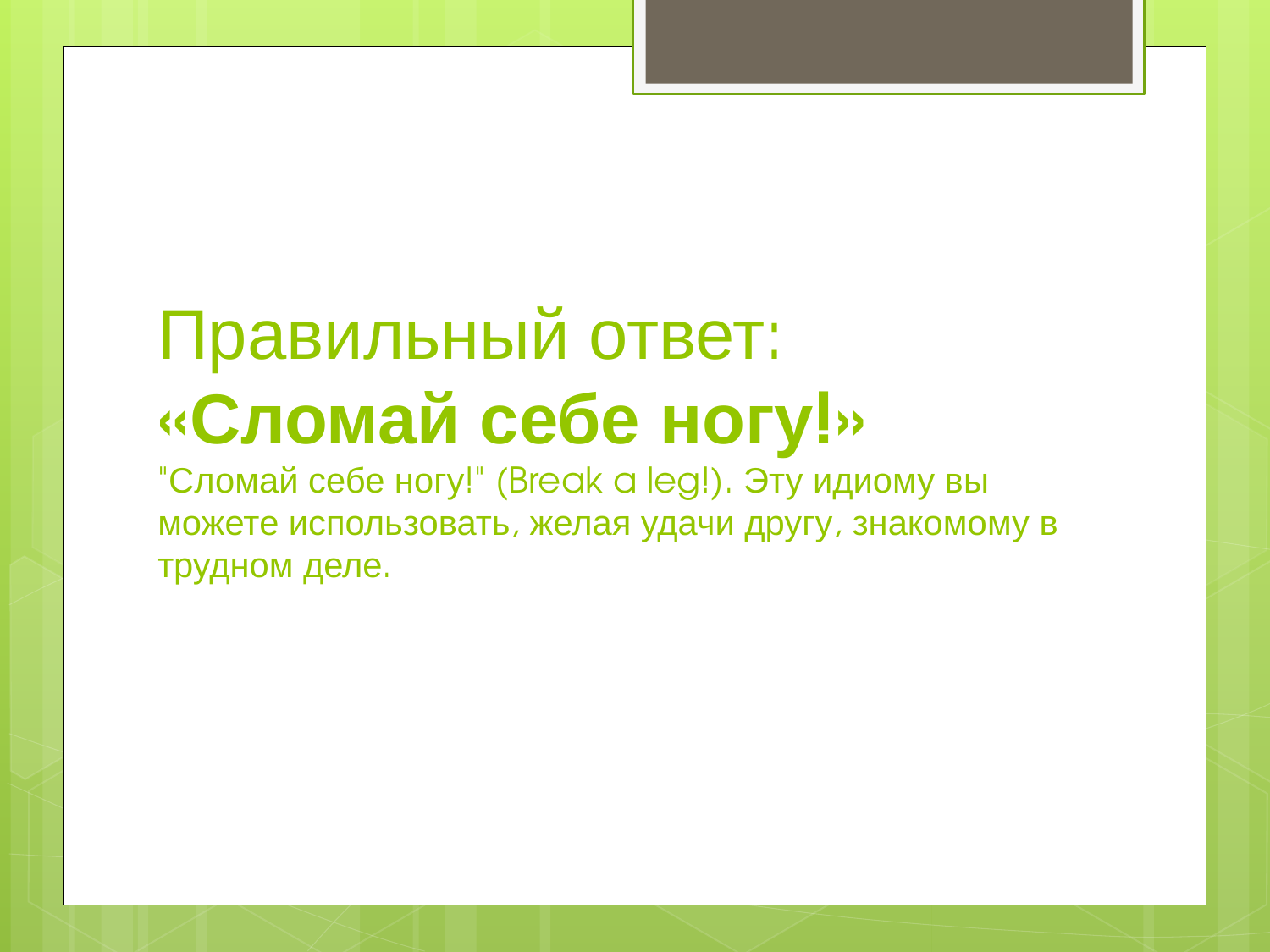

# Правильный ответ: «Сломай себе ногу!» "Сломай себе ногу!" (Break a leg!). Эту идиому вы можете использовать, желая удачи другу, знакомому в трудном деле.